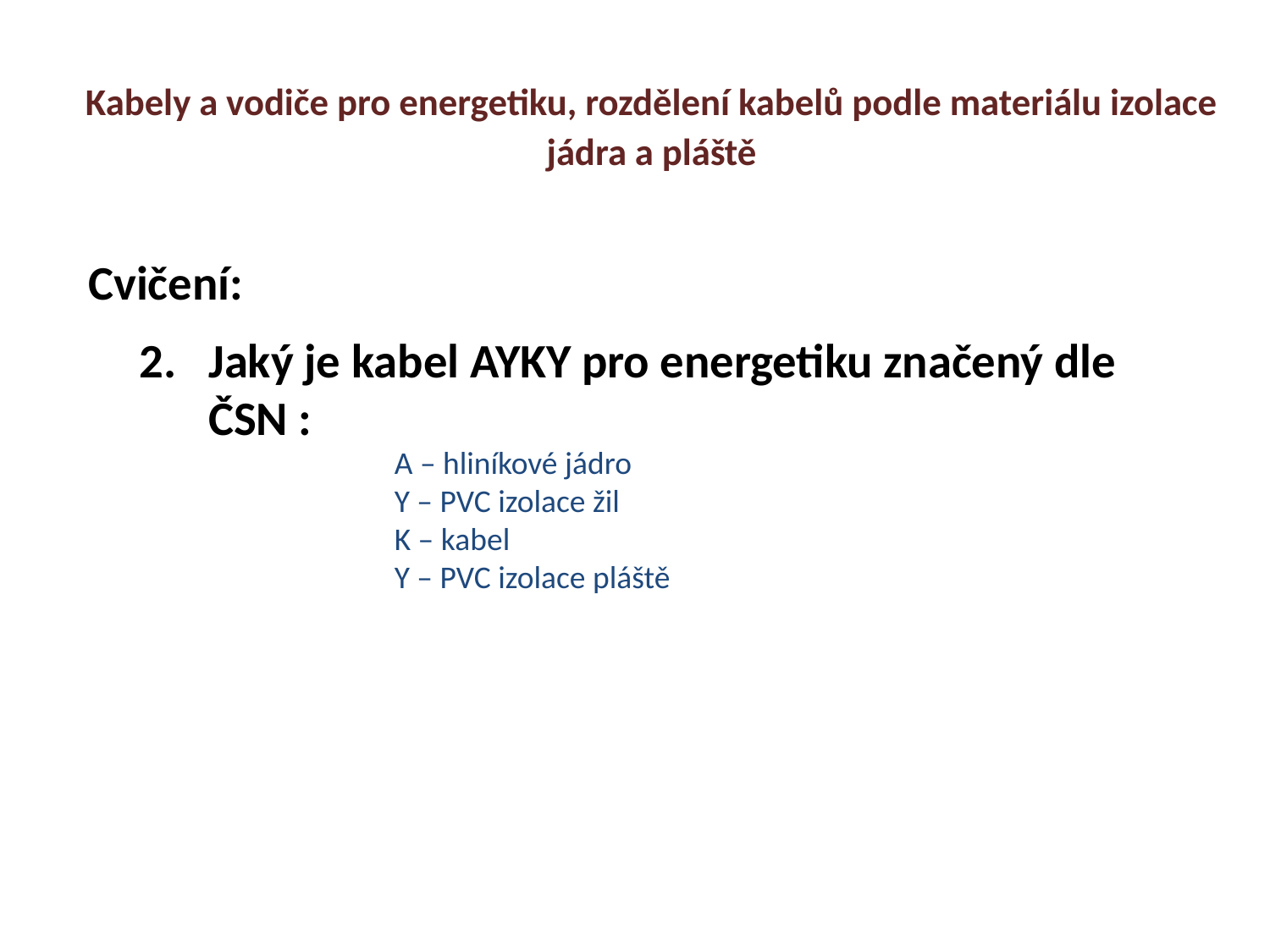

# Kabely a vodiče pro energetiku, rozdělení kabelů podle materiálu izolace jádra a pláště
 Cvičení:
Jaký je kabel AYKY pro energetiku značený dle ČSN :

	A – hliníkové jádro
	Y – PVC izolace žil
	K – kabel
	Y – PVC izolace pláště